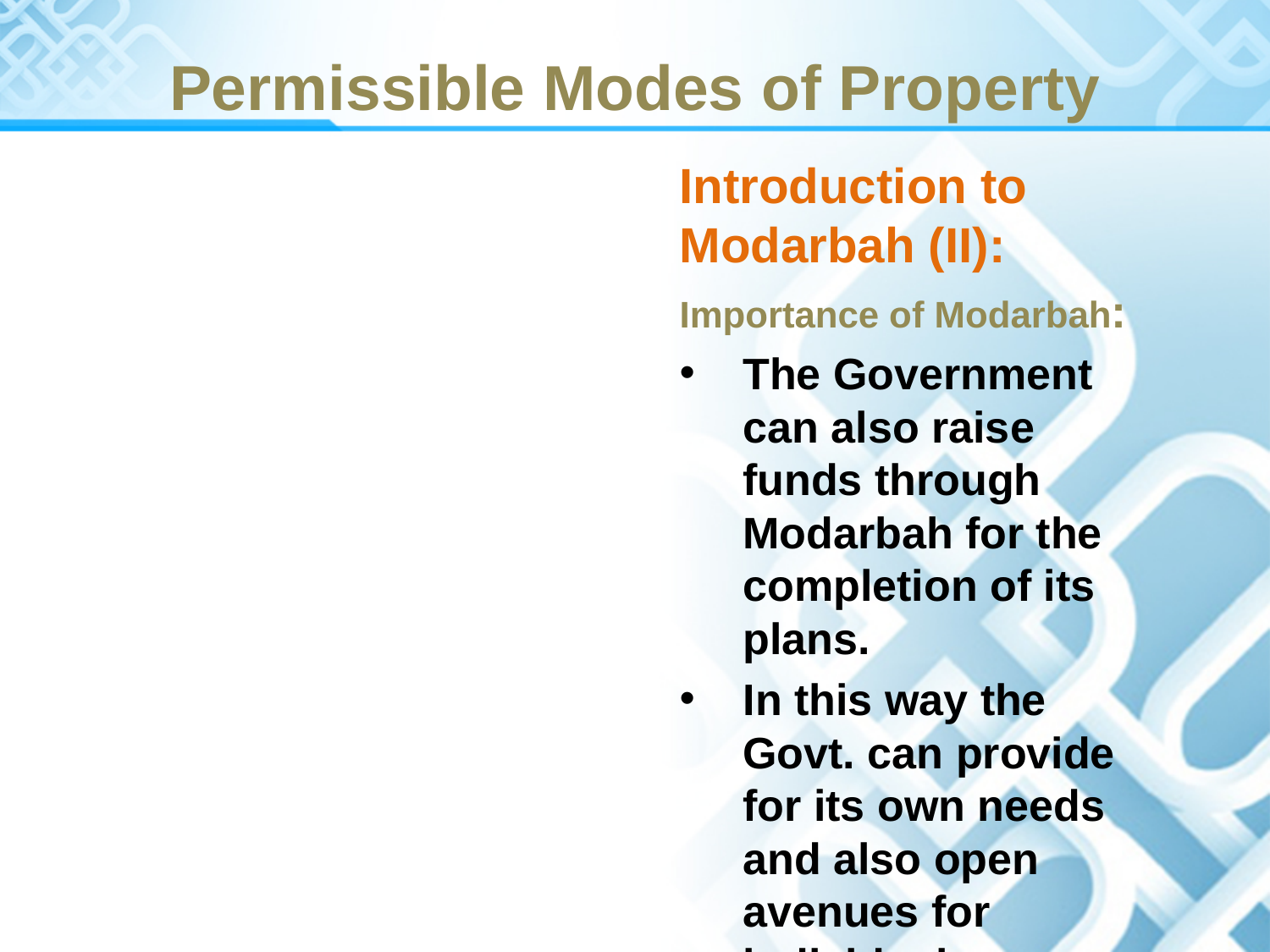

Permissible Modes of Property
Introduction to Modarbah (II):
Importance of Modarbah:
The Government can also raise funds through Modarbah for the completion of its plans.
In this way the Govt. can provide for its own needs and also open avenues for individuals or corporate members of the society to earn.